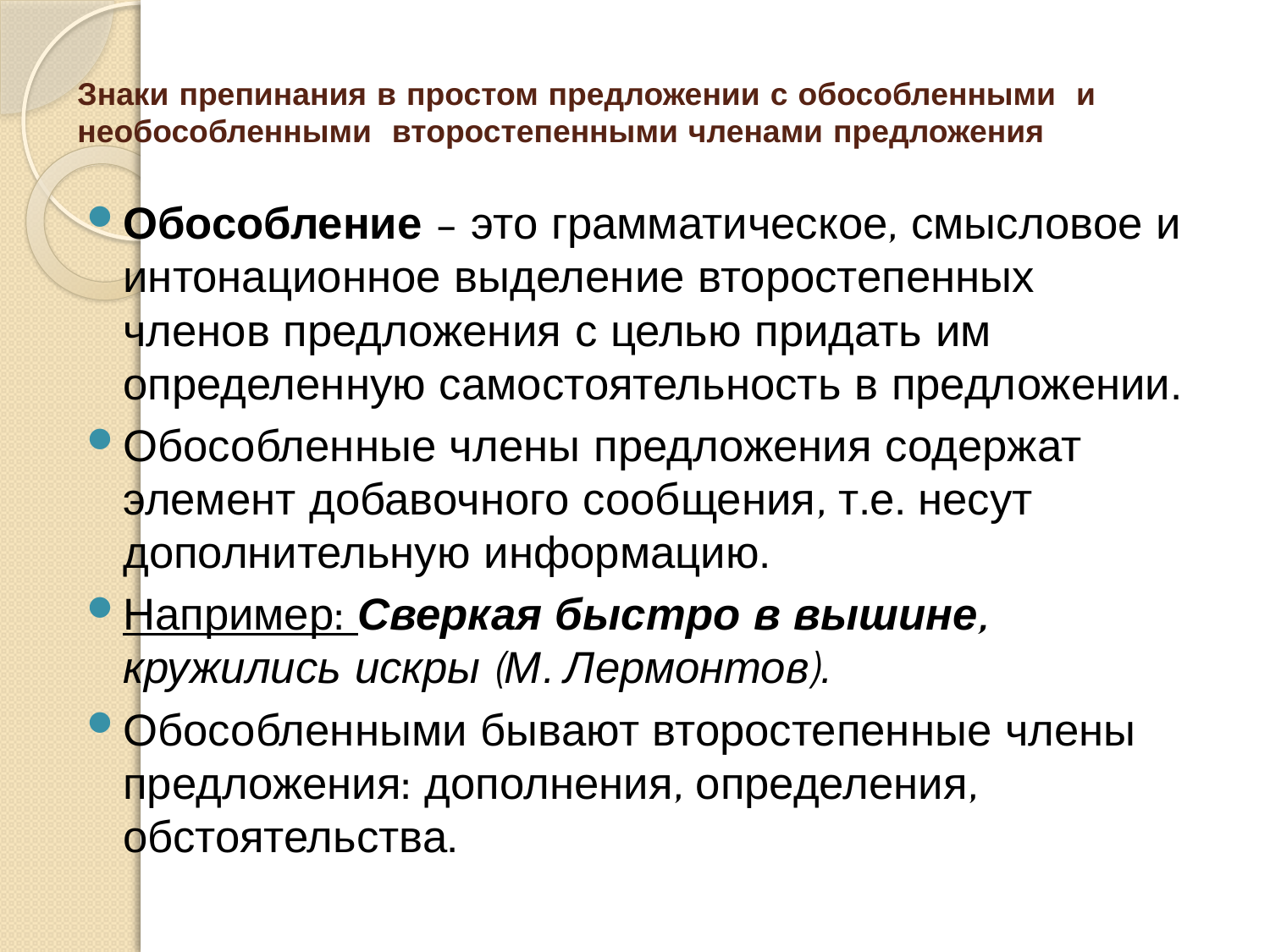

# Знаки препинания в простом предложении с обособленными  и необособленными  второстепенными членами предложения
Обособление – это грамматическое, смысловое и интонационное выделение второстепенных членов предложения с целью придать им определенную самостоятельность в предложении.
Обособленные члены предложения содержат элемент добавочного сообщения, т.е. несут дополнительную информацию.
Например: Сверкая быстро в вышине, кружились искры (М. Лермонтов).
Обособленными бывают второстепенные члены предложения: дополнения, определения, обстоятельства.